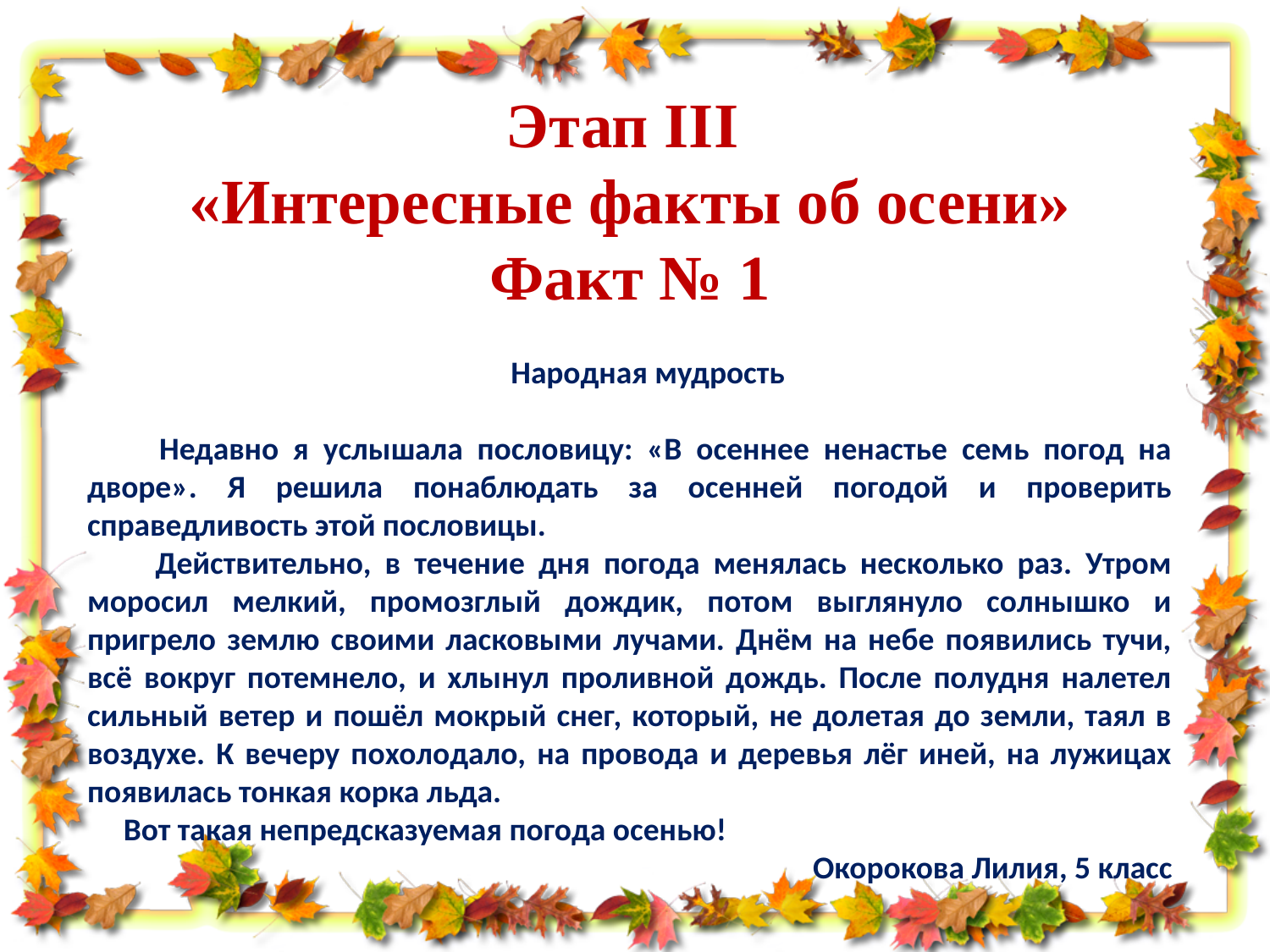

# Этап III «Интересные факты об осени» Факт № 1
     Народная мудрость

     Недавно я услышала пословицу: «В осеннее ненастье семь погод на дворе». Я решила понаблюдать за осенней погодой и проверить справедливость этой пословицы.
     Действительно, в течение дня погода менялась несколько раз. Утром моросил мелкий, промозглый дождик, потом выглянуло солнышко и пригрело землю своими ласковыми лучами. Днём на небе появились тучи, всё вокруг потемнело, и хлынул проливной дождь. После полудня налетел сильный ветер и пошёл мокрый снег, который, не долетая до земли, таял в воздухе. К вечеру похолодало, на провода и деревья лёг иней, на лужицах появилась тонкая корка льда.
     Вот такая непредсказуемая погода осенью!
Окорокова Лилия, 5 класс